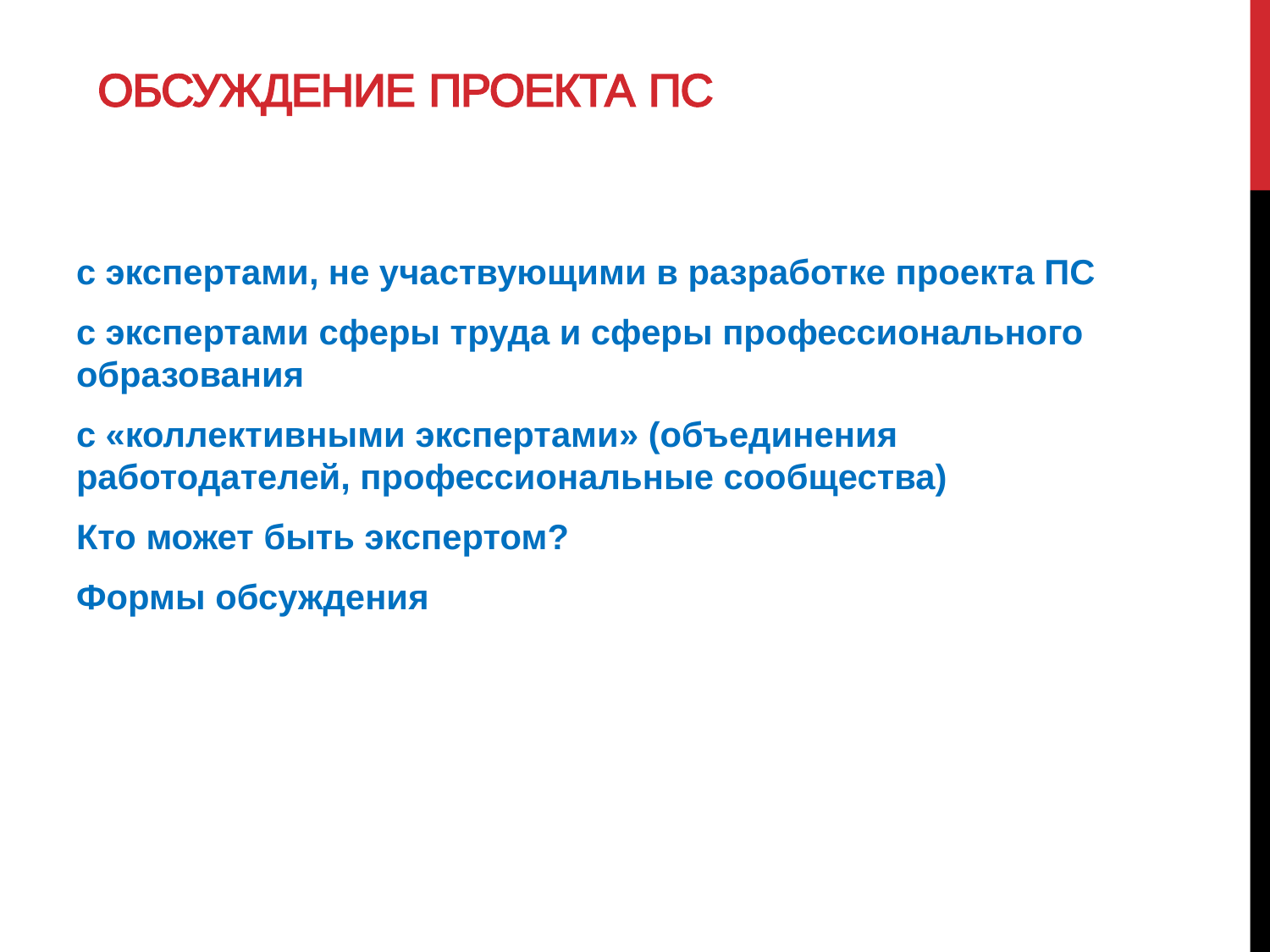

# Обсуждение проекта ПС
с экспертами, не участвующими в разработке проекта ПС
с экспертами сферы труда и сферы профессионального образования
с «коллективными экспертами» (объединения работодателей, профессиональные сообщества)
Кто может быть экспертом?
Формы обсуждения